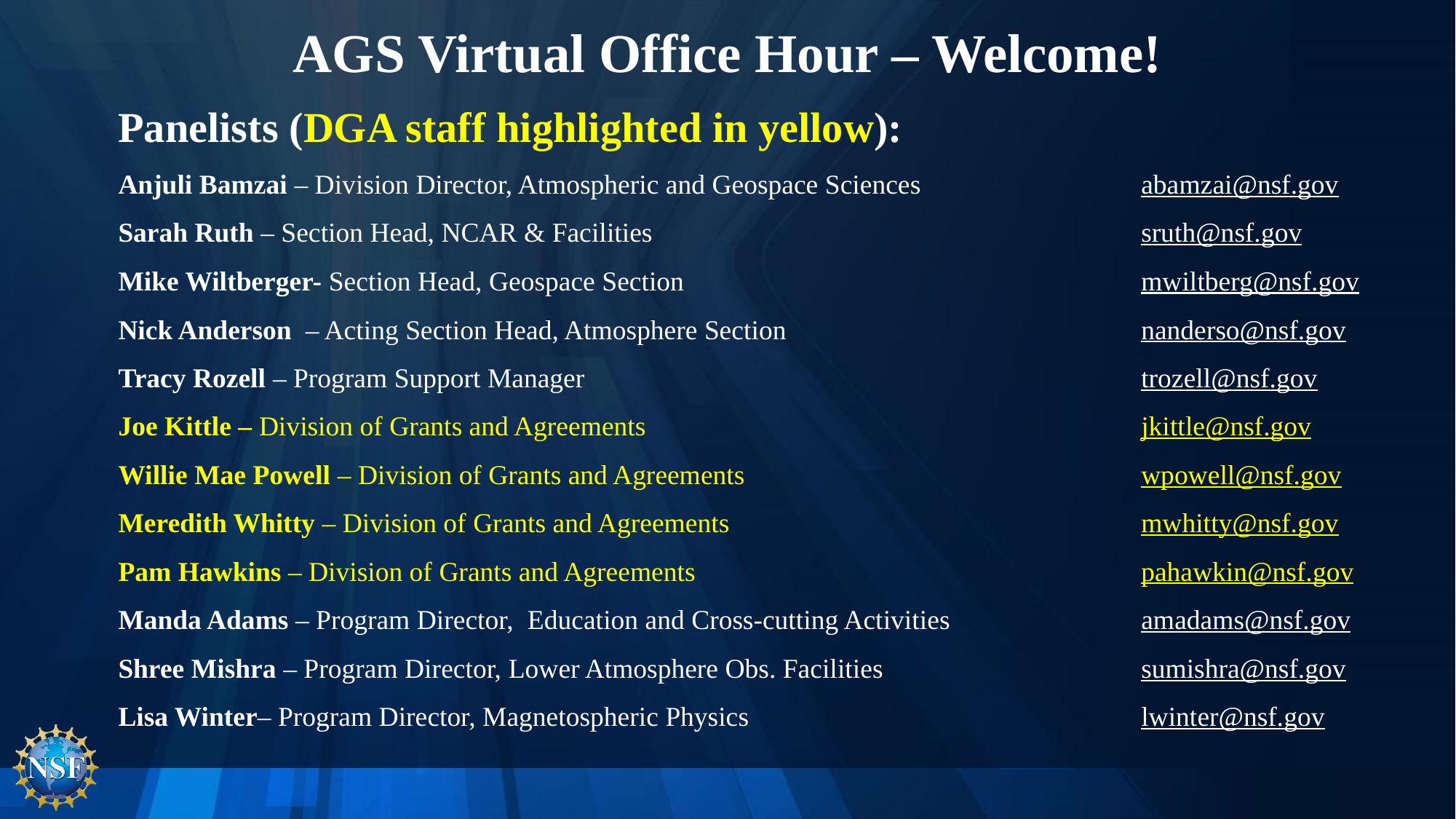

# AGS Virtual Office Hour – Welcome!
Panelists (DGA staff highlighted in yellow):
Anjuli Bamzai – Division Director, Atmospheric and Geospace Sciences	abamzai@nsf.gov
Sarah Ruth – Section Head, NCAR & Facilities	sruth@nsf.gov
Mike Wiltberger- Section Head, Geospace Section	mwiltberg@nsf.gov
Nick Anderson  – Acting Section Head, Atmosphere Section	nanderso@nsf.gov
Tracy Rozell – Program Support Manager	trozell@nsf.gov
Joe Kittle – Division of Grants and Agreements	jkittle@nsf.gov
Willie Mae Powell – Division of Grants and Agreements	wpowell@nsf.gov
Meredith Whitty – Division of Grants and Agreements	mwhitty@nsf.gov
Pam Hawkins – Division of Grants and Agreements	pahawkin@nsf.gov
Manda Adams – Program Director,  Education and Cross-cutting Activities	amadams@nsf.gov
Shree Mishra – Program Director, Lower Atmosphere Obs. Facilities	sumishra@nsf.gov
Lisa Winter– Program Director, Magnetospheric Physics	lwinter@nsf.gov